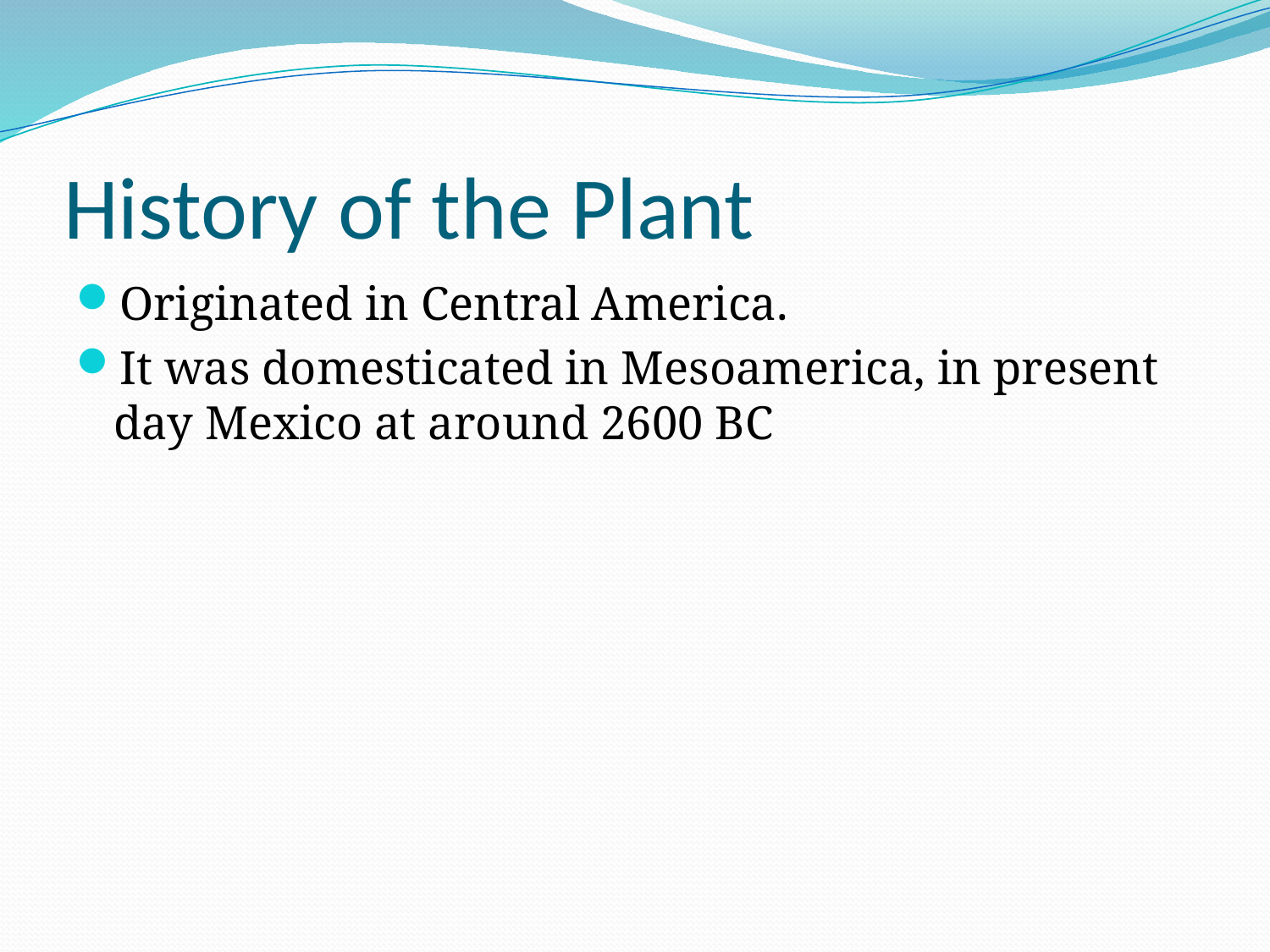

# History of the Plant
Originated in Central America.
It was domesticated in Mesoamerica, in present day Mexico at around 2600 BC